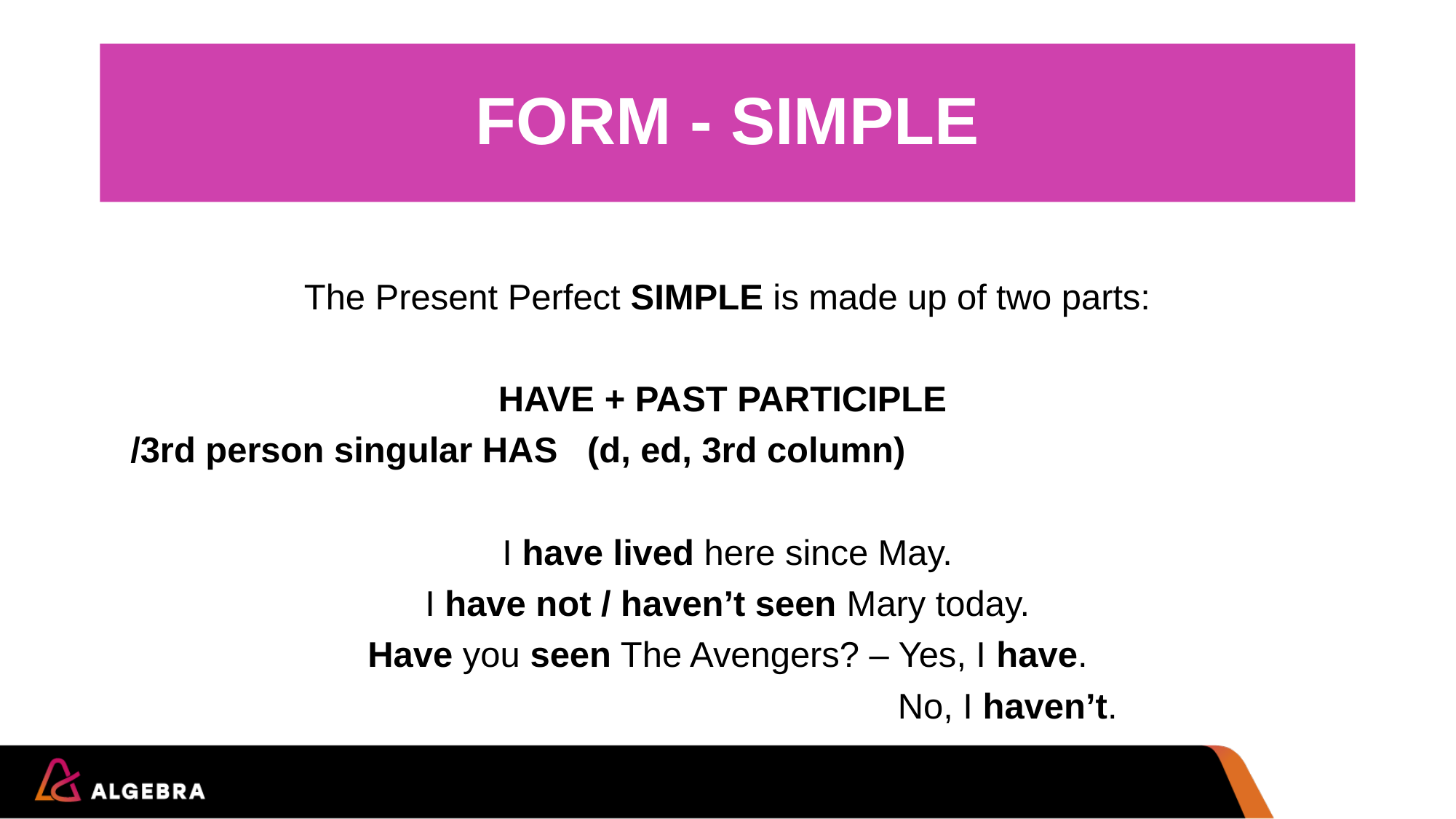

# FORM - SIMPLE

The Present Perfect SIMPLE is made up of two parts:

HAVE + PAST PARTICIPLE
  /3rd person singular HAS   (d, ed, 3rd column)

I have lived here since May.
I have not / haven’t seen Mary today.
Have you seen The Avengers? – Yes, I have.
                                                          No, I haven’t.